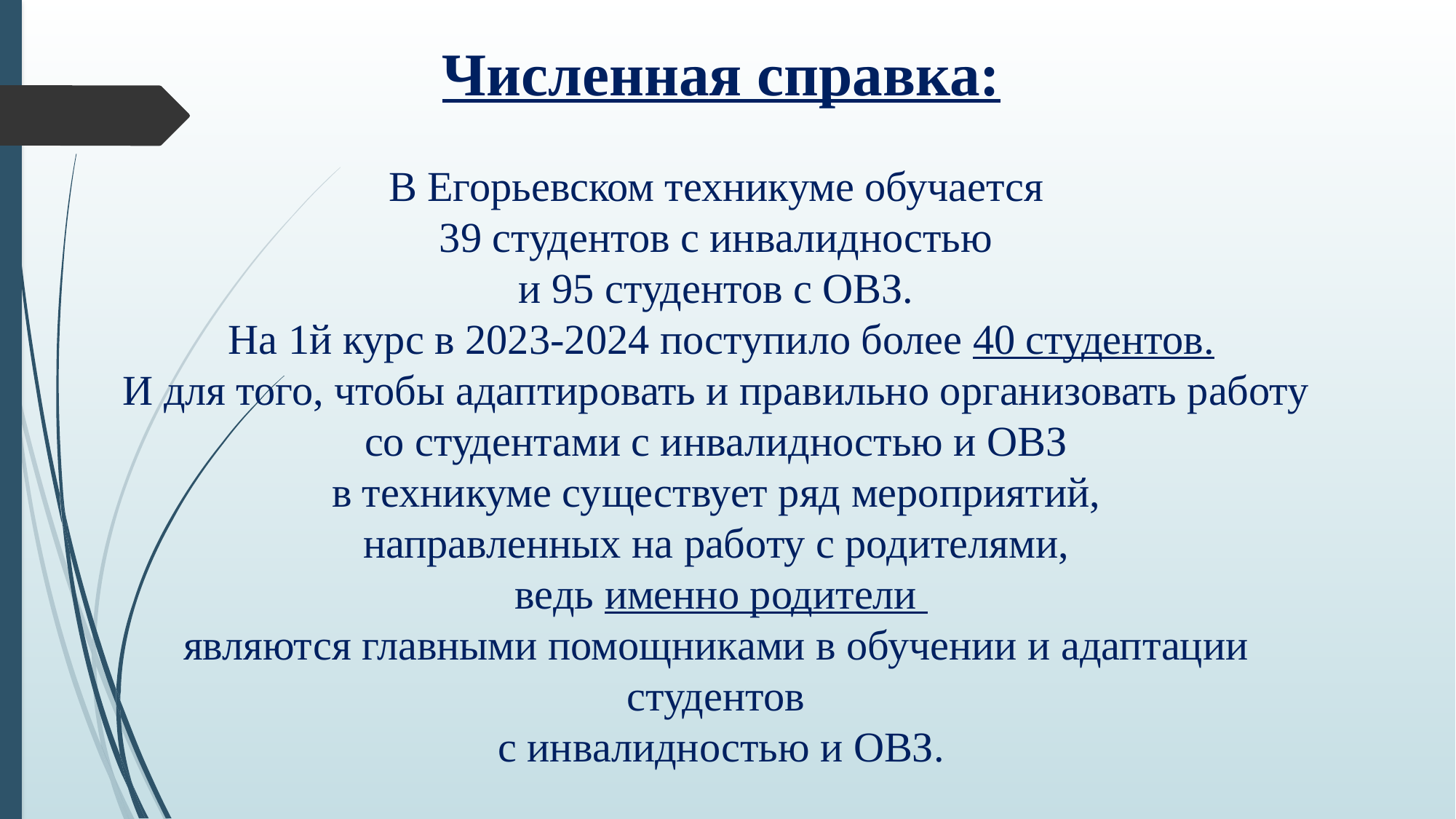

Численная справка:

В Егорьевском техникуме обучается
39 студентов с инвалидностью
и 95 студентов с ОВЗ.
На 1й курс в 2023-2024 поступило более 40 студентов.
И для того, чтобы адаптировать и правильно организовать работу
со студентами с инвалидностью и ОВЗ
в техникуме существует ряд мероприятий,
направленных на работу с родителями,
ведь именно родители
являются главными помощниками в обучении и адаптации
студентов
с инвалидностью и ОВЗ.